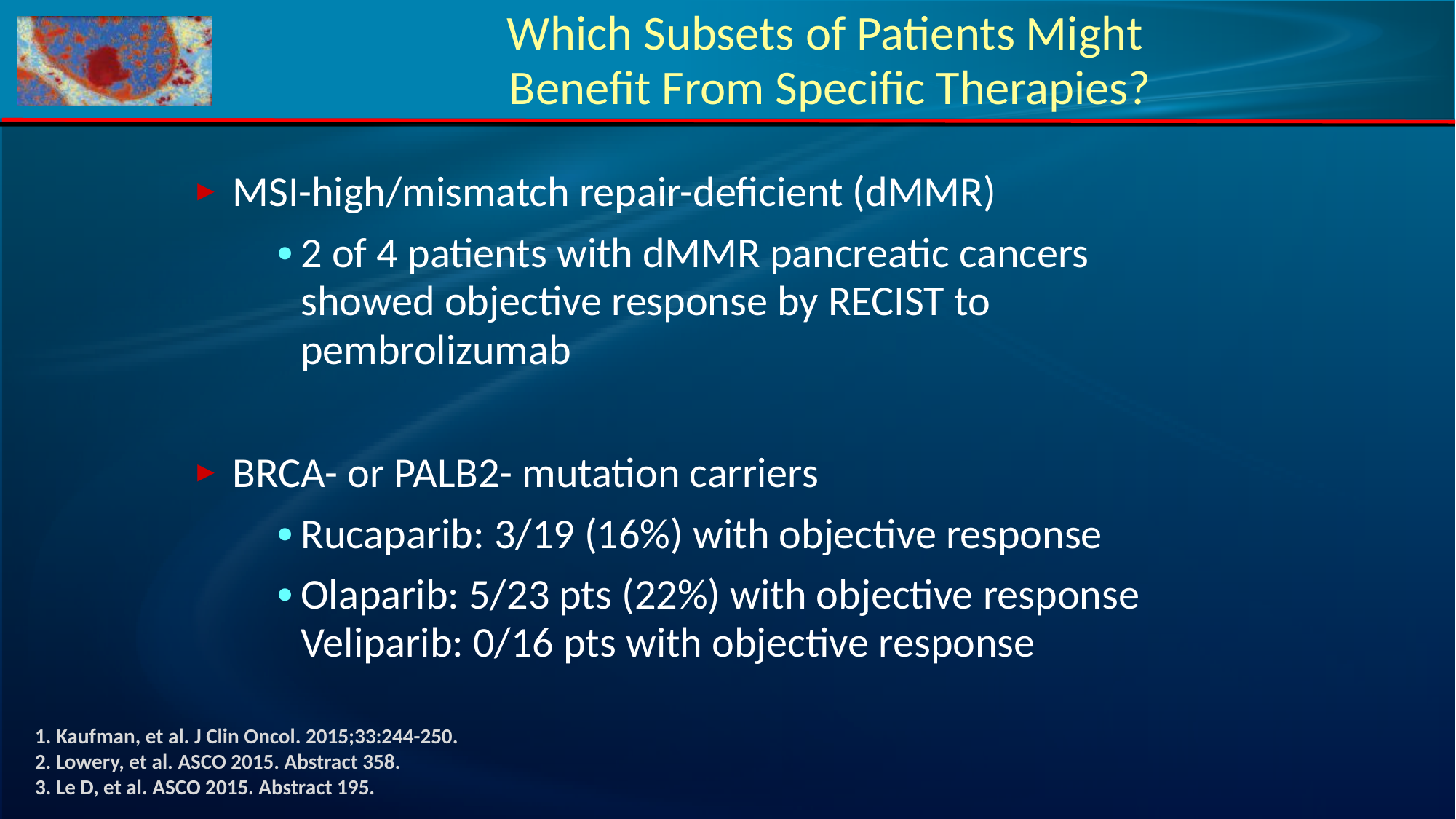

# Which Subsets of Patients Might Benefit From Specific Therapies?
MSI-high/mismatch repair-deficient (dMMR)
2 of 4 patients with dMMR pancreatic cancers showed objective response by RECIST to pembrolizumab

BRCA- or PALB2- mutation carriers
Rucaparib: 3/19 (16%) with objective response
Olaparib: 5/23 pts (22%) with objective response Veliparib: 0/16 pts with objective response

1. Kaufman, et al. J Clin Oncol. 2015;33:244-250.
2. Lowery, et al. ASCO 2015. Abstract 358.
3. Le D, et al. ASCO 2015. Abstract 195.